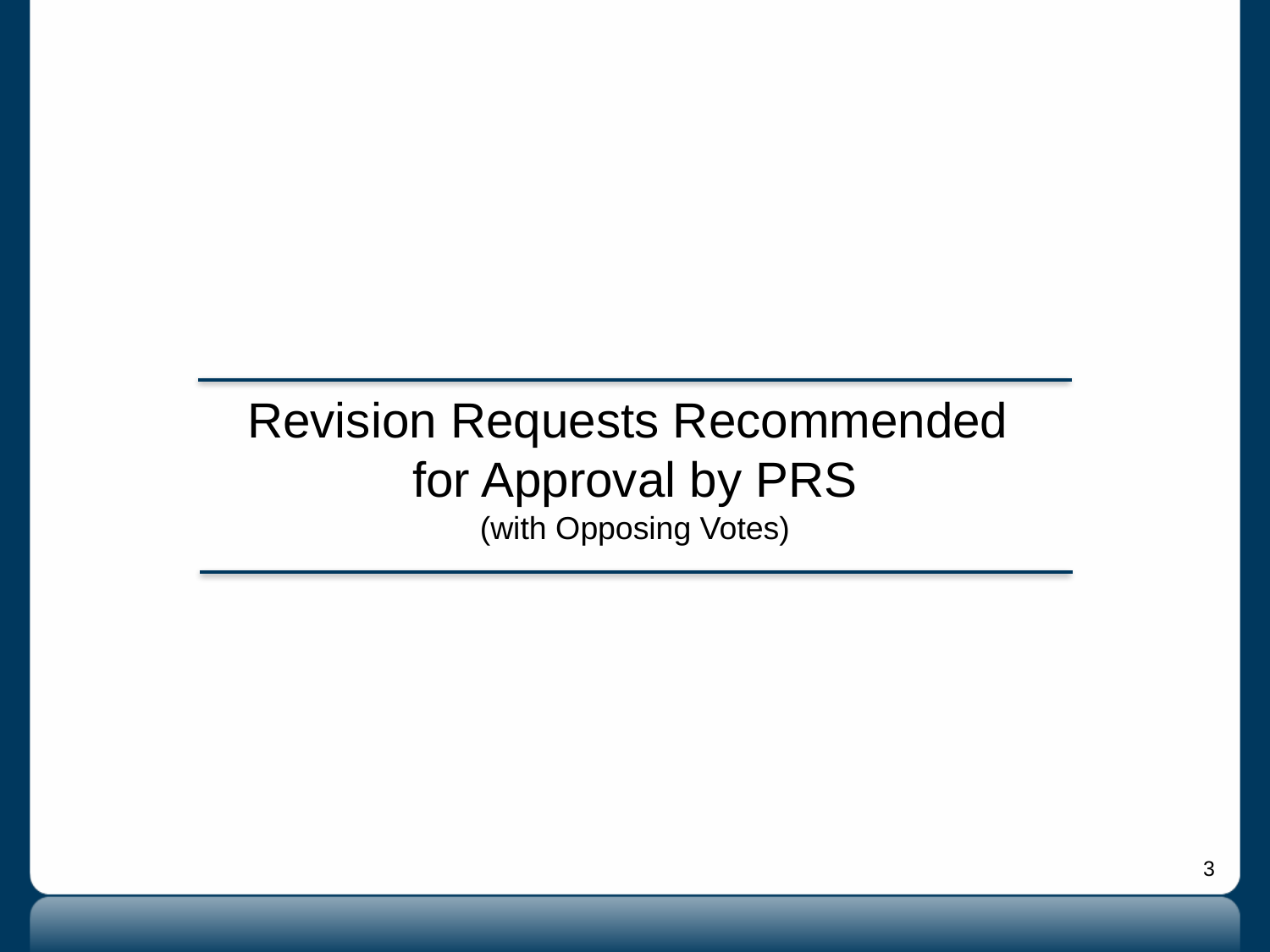

Revision Requests Recommended
for Approval by PRS
(with Opposing Votes)